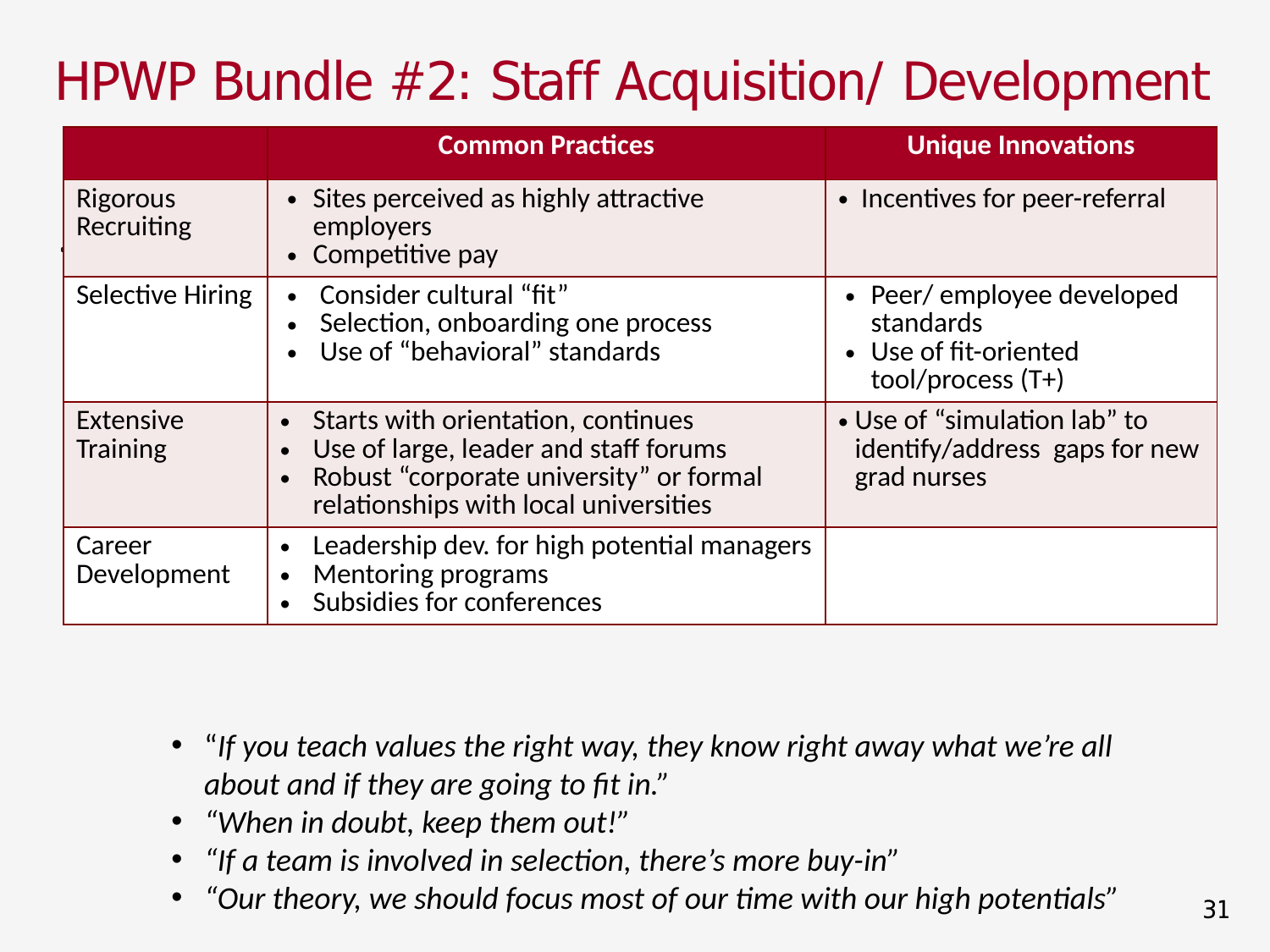

# HPWP Bundle #2: Staff Acquisition/ Development
|  | Common Practices | Unique Innovations |
| --- | --- | --- |
| Rigorous Recruiting | Sites perceived as highly attractive employers Competitive pay | Incentives for peer-referral |
| Selective Hiring | Consider cultural “fit” Selection, onboarding one process Use of “behavioral” standards | Peer/ employee developed standards Use of fit-oriented tool/process (T+) |
| Extensive Training | Starts with orientation, continues Use of large, leader and staff forums Robust “corporate university” or formal relationships with local universities | Use of “simulation lab” to identify/address gaps for new grad nurses |
| Career Development | Leadership dev. for high potential managers Mentoring programs Subsidies for conferences |  |
“If you teach values the right way, they know right away what we’re all about and if they are going to fit in.”
“When in doubt, keep them out!”
“If a team is involved in selection, there’s more buy-in”
“Our theory, we should focus most of our time with our high potentials”
31